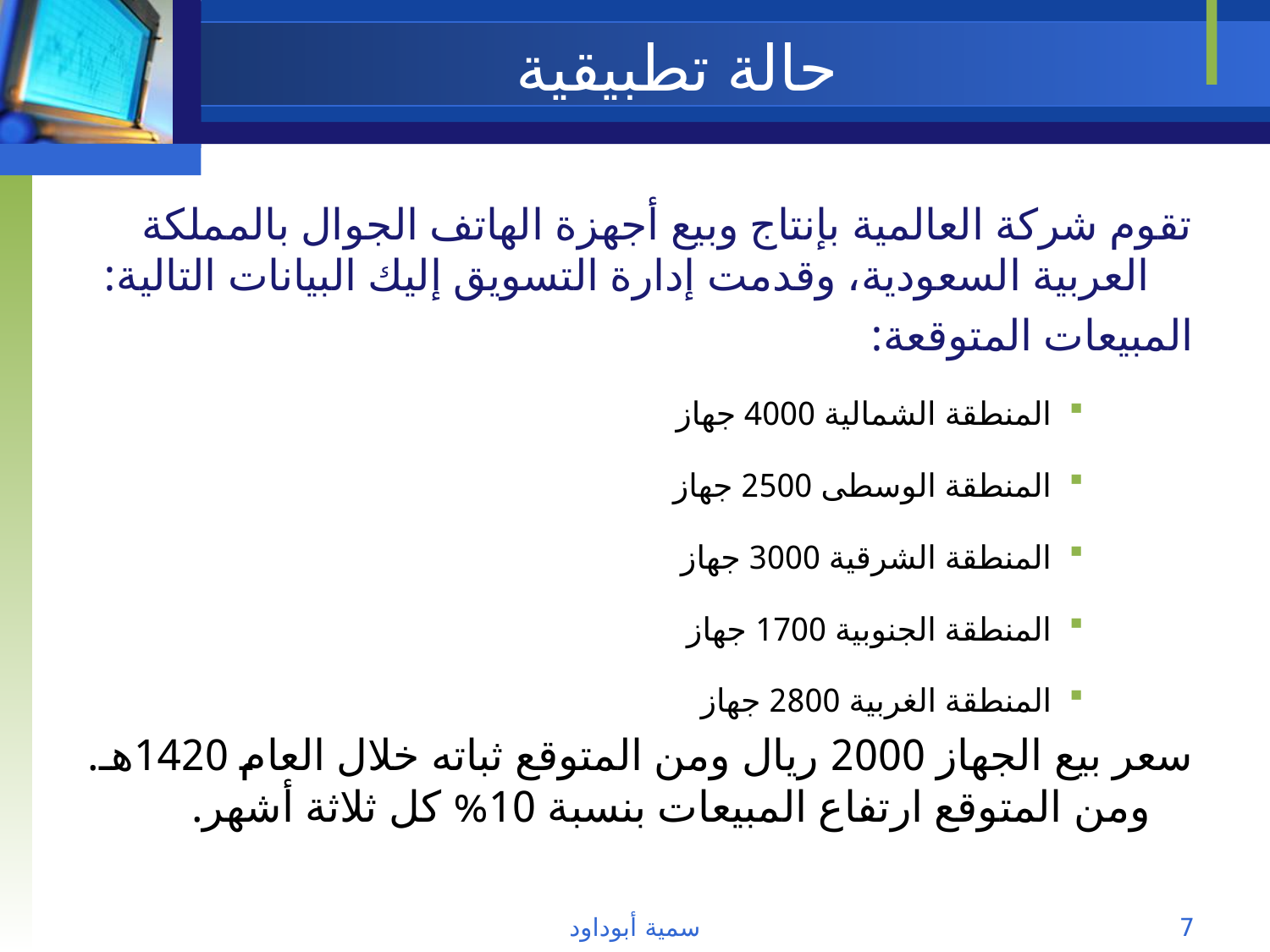

# حالة تطبيقية
تقوم شركة العالمية بإنتاج وبيع أجهزة الهاتف الجوال بالمملكة العربية السعودية، وقدمت إدارة التسويق إليك البيانات التالية:
المبيعات المتوقعة:
المنطقة الشمالية 4000 جهاز
المنطقة الوسطى 2500 جهاز
المنطقة الشرقية 3000 جهاز
المنطقة الجنوبية 1700 جهاز
المنطقة الغربية 2800 جهاز
سعر بيع الجهاز 2000 ريال ومن المتوقع ثباته خلال العام 1420هـ. ومن المتوقع ارتفاع المبيعات بنسبة 10% كل ثلاثة أشهر.
سمية أبوداود
7